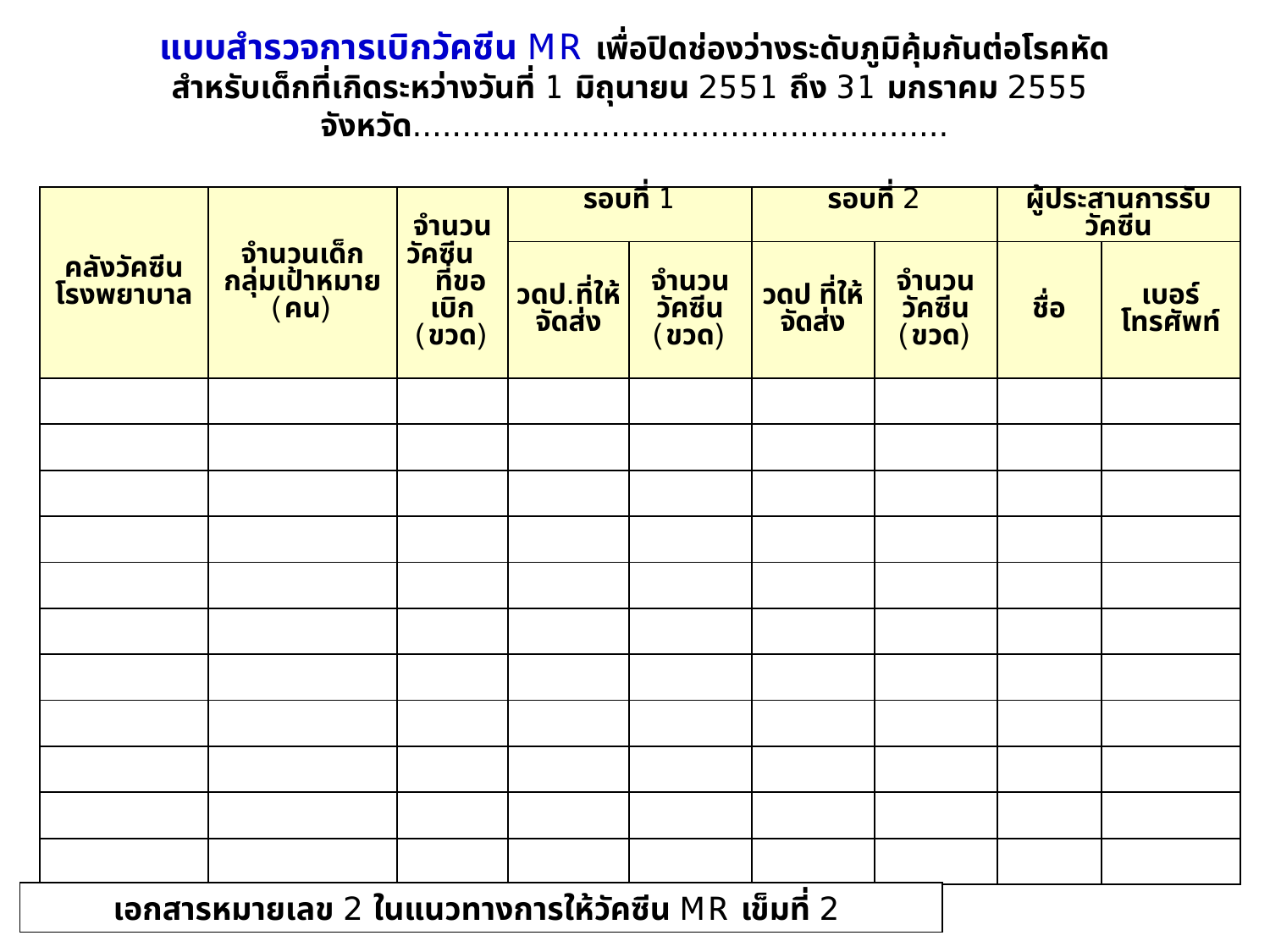

แบบสำรวจการเบิกวัคซีน MR เพื่อปิดช่องว่างระดับภูมิคุ้มกันต่อโรคหัด
สำหรับเด็กที่เกิดระหว่างวันที่ 1 มิถุนายน 2551 ถึง 31 มกราคม 2555
จังหวัด......................................................
| คลังวัคซีนโรงพยาบาล | จำนวนเด็กกลุ่มเป้าหมาย (คน) | จำนวนวัคซีน ที่ขอเบิก (ขวด) | รอบที่ 1 |  | รอบที่ 2 |  | ผู้ประสานการรับวัคซีน |  |
| --- | --- | --- | --- | --- | --- | --- | --- | --- |
|  |  |  | วดป.ที่ให้จัดส่ง | จำนวนวัคซีน (ขวด) | วดป ที่ให้จัดส่ง | จำนวนวัคซีน (ขวด) | ชื่อ | เบอร์โทรศัพท์ |
|  |  |  |  |  |  |  |  |  |
|  |  |  |  |  |  |  |  |  |
|  |  |  |  |  |  |  |  |  |
|  |  |  |  |  |  |  |  |  |
|  |  |  |  |  |  |  |  |  |
|  |  |  |  |  |  |  |  |  |
|  |  |  |  |  |  |  |  |  |
|  |  |  |  |  |  |  |  |  |
|  |  |  |  |  |  |  |  |  |
|  |  |  |  |  |  |  |  |  |
|  |  |  |  |  |  |  |  |  |
เอกสารหมายเลข 2 ในแนวทางการให้วัคซีน MR เข็มที่ 2